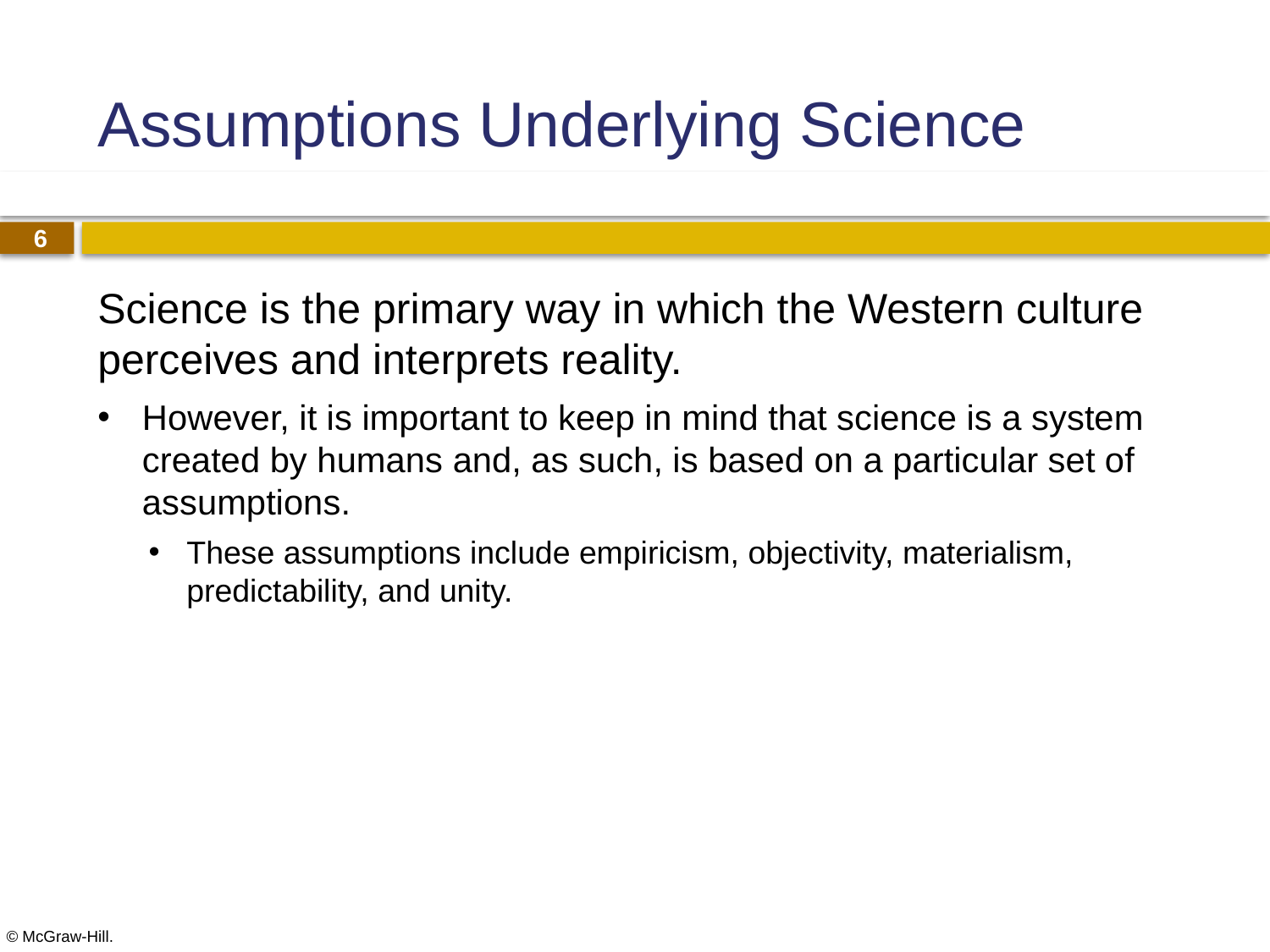

# Assumptions Underlying Science
Science is the primary way in which the Western culture perceives and interprets reality.
However, it is important to keep in mind that science is a system created by humans and, as such, is based on a particular set of assumptions.
These assumptions include empiricism, objectivity, materialism, predictability, and unity.